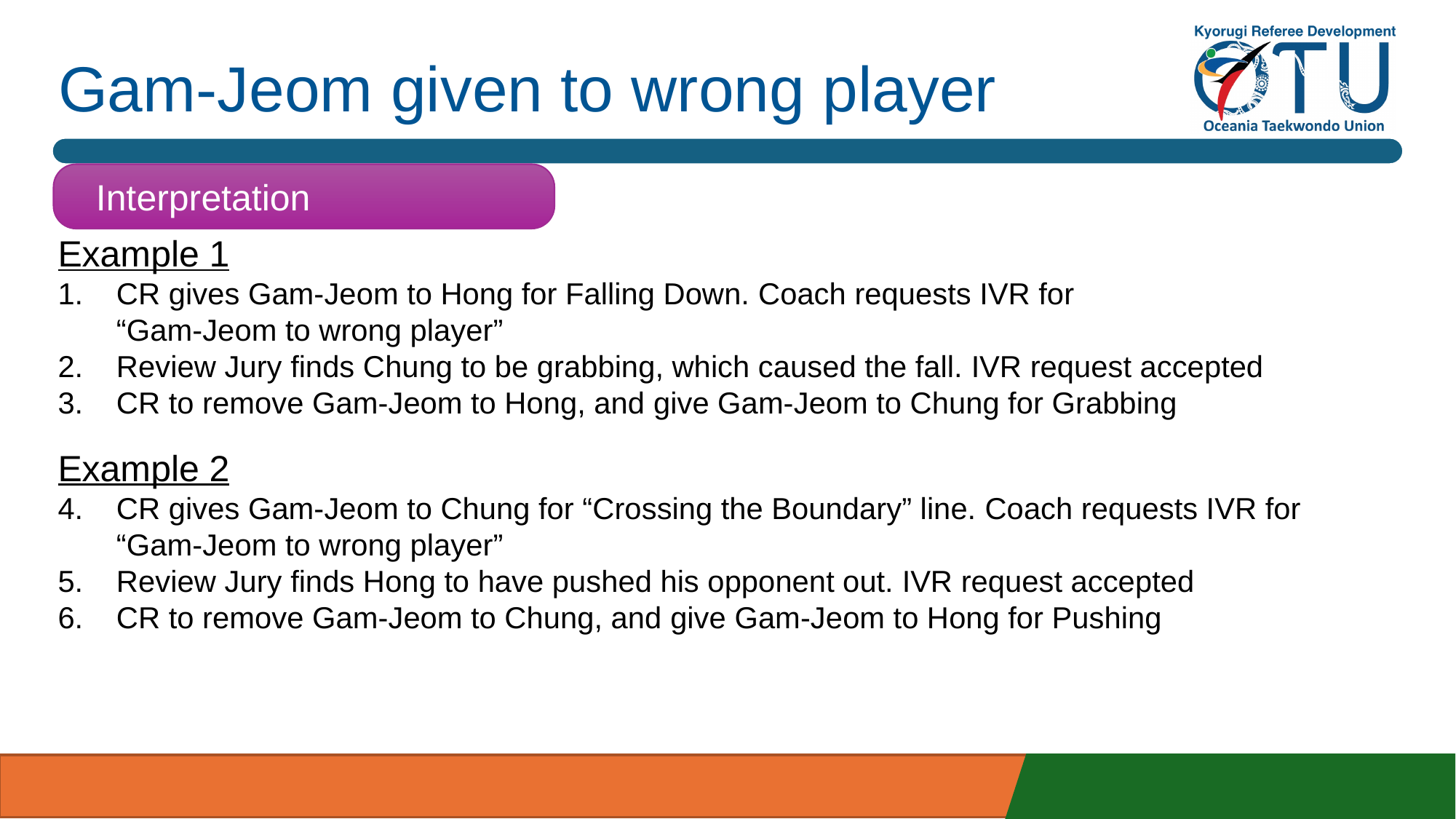

# Gam-Jeom given to wrong player
Interpretation
Example 1
CR gives Gam-Jeom to Hong for Falling Down. Coach requests IVR for
“Gam-Jeom to wrong player”
Review Jury finds Chung to be grabbing, which caused the fall. IVR request accepted
CR to remove Gam-Jeom to Hong, and give Gam-Jeom to Chung for Grabbing

Example 2
CR gives Gam-Jeom to Chung for “Crossing the Boundary” line. Coach requests IVR for “Gam-Jeom to wrong player”
Review Jury finds Hong to have pushed his opponent out. IVR request accepted
CR to remove Gam-Jeom to Chung, and give Gam-Jeom to Hong for Pushing